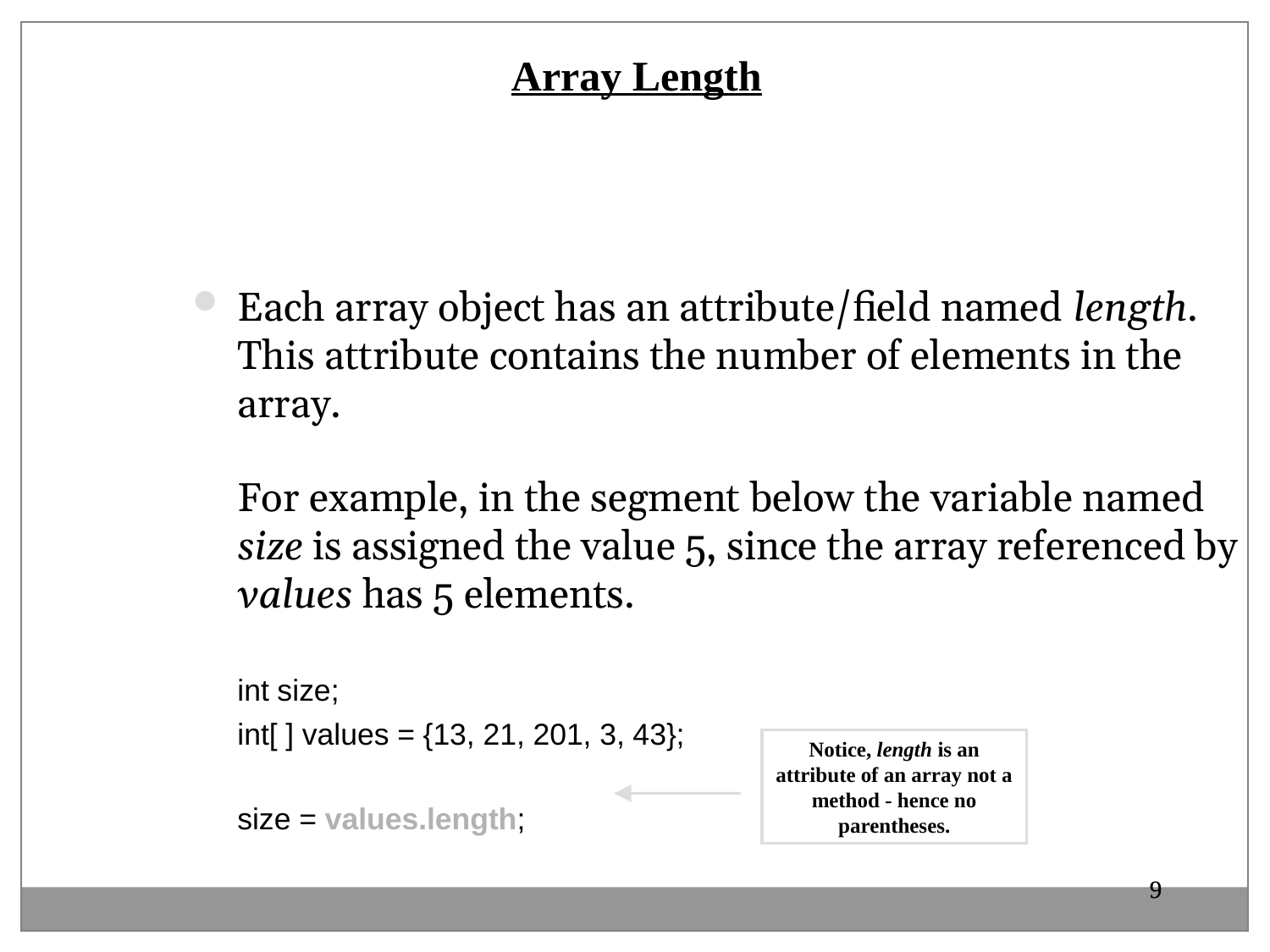

Array Length
Each array object has an attribute/field named length.  This attribute contains the number of elements in the array.

	For example, in the segment below the variable named size is assigned the value 5, since the array referenced by values has 5 elements.

	int size;
	int[ ] values = {13, 21, 201, 3, 43};

	size = values.length;

Notice, length is an attribute of an array not a method - hence no parentheses.

9
9